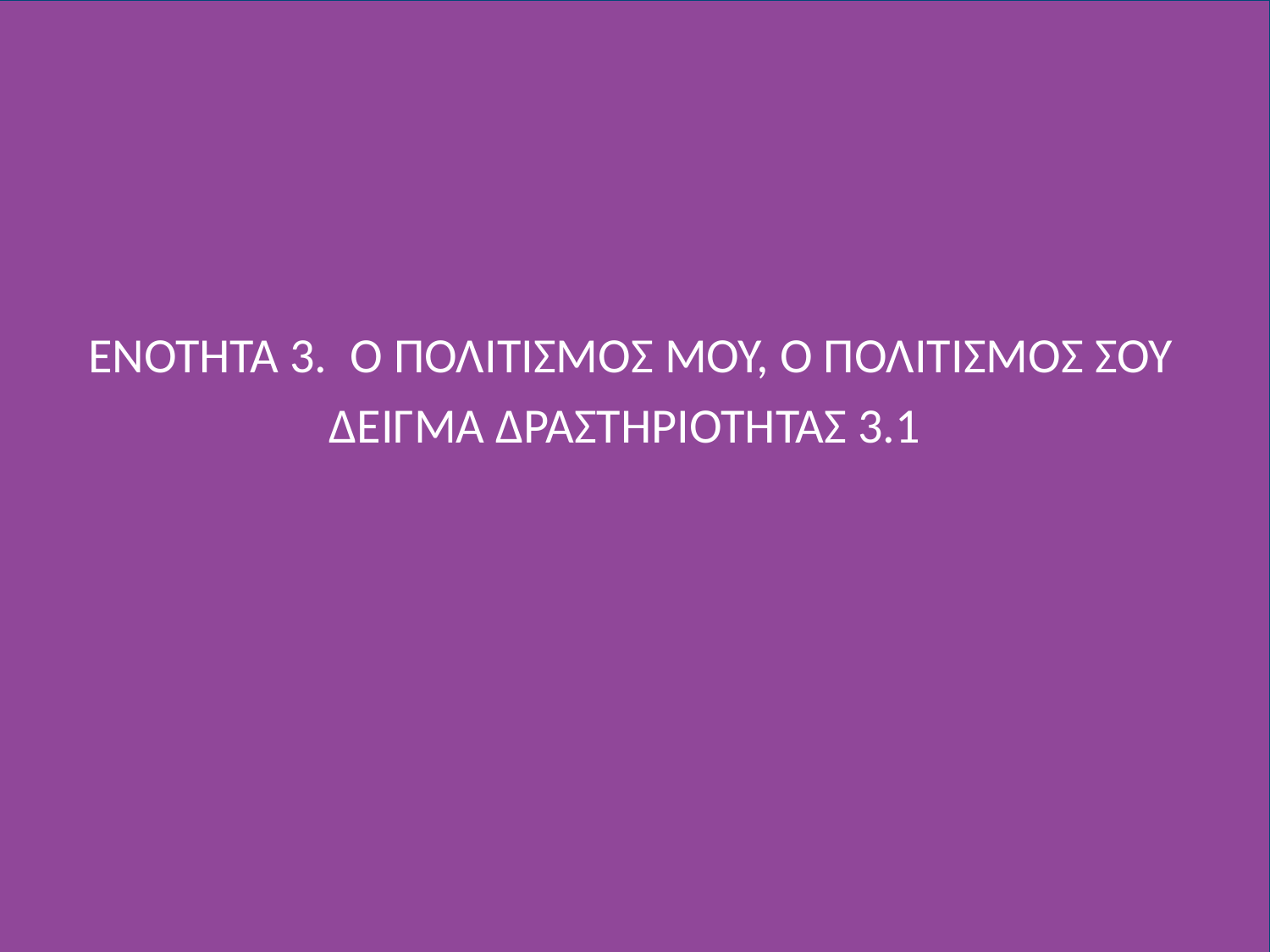

ΕΝΟΤΗΤΑ 3.  Ο ΠΟΛΙΤΙΣΜΟΣ ΜΟΥ, Ο ΠΟΛΙΤΙΣΜΟΣ ΣΟΥ
ΔΕΙΓΜΑ ΔΡΑΣΤΗΡΙΟΤΗΤΑΣ 3.1